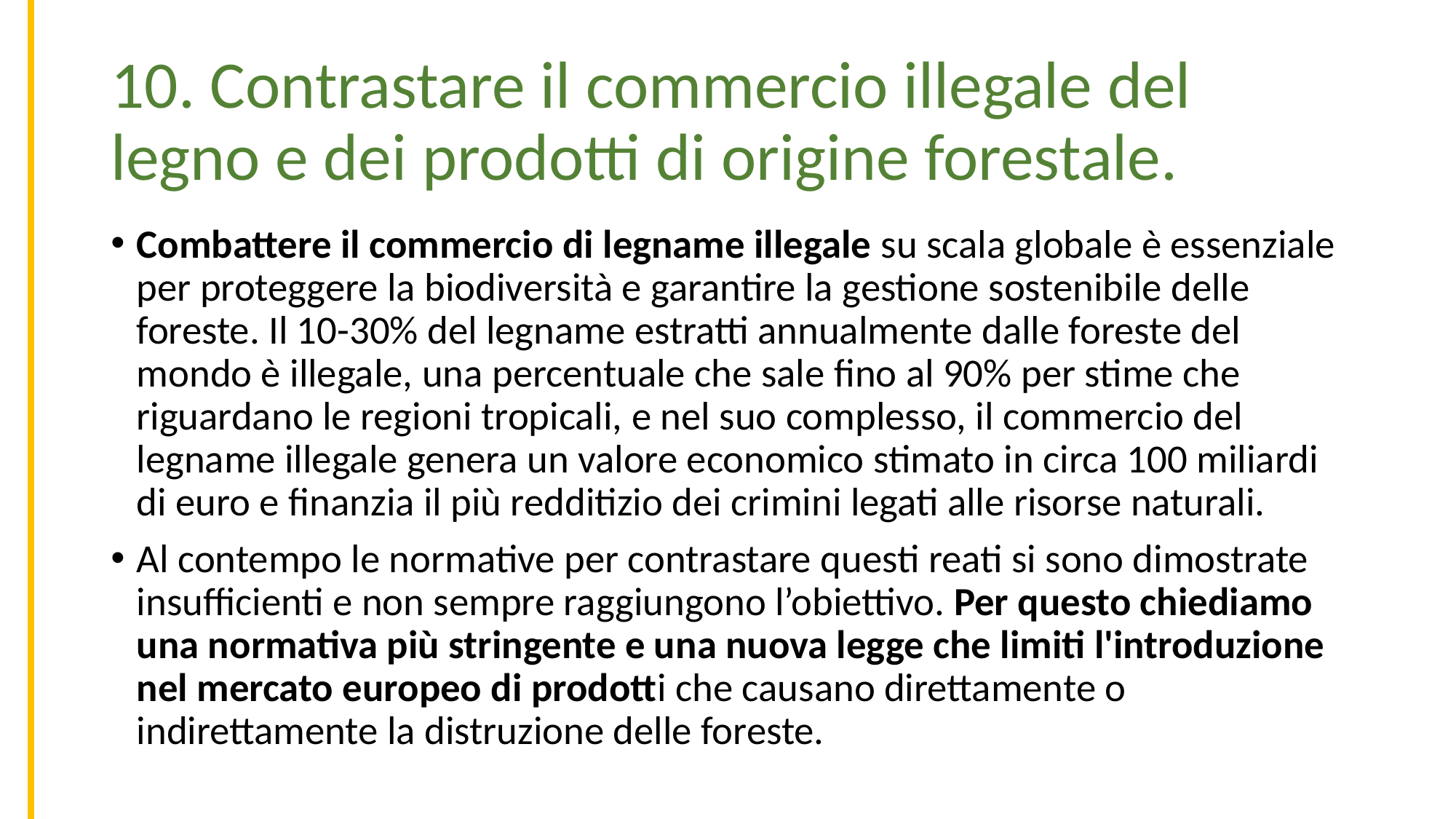

10. Contrastare il commercio illegale del legno e dei prodotti di origine forestale.
Combattere il commercio di legname illegale su scala globale è essenziale per proteggere la biodiversità e garantire la gestione sostenibile delle foreste. Il 10-30% del legname estratti annualmente dalle foreste del mondo è illegale, una percentuale che sale fino al 90% per stime che riguardano le regioni tropicali, e nel suo complesso, il commercio del legname illegale genera un valore economico stimato in circa 100 miliardi di euro e finanzia il più redditizio dei crimini legati alle risorse naturali.
Al contempo le normative per contrastare questi reati si sono dimostrate insufficienti e non sempre raggiungono l’obiettivo. Per questo chiediamo una normativa più stringente e una nuova legge che limiti l'introduzione nel mercato europeo di prodotti che causano direttamente o indirettamente la distruzione delle foreste.